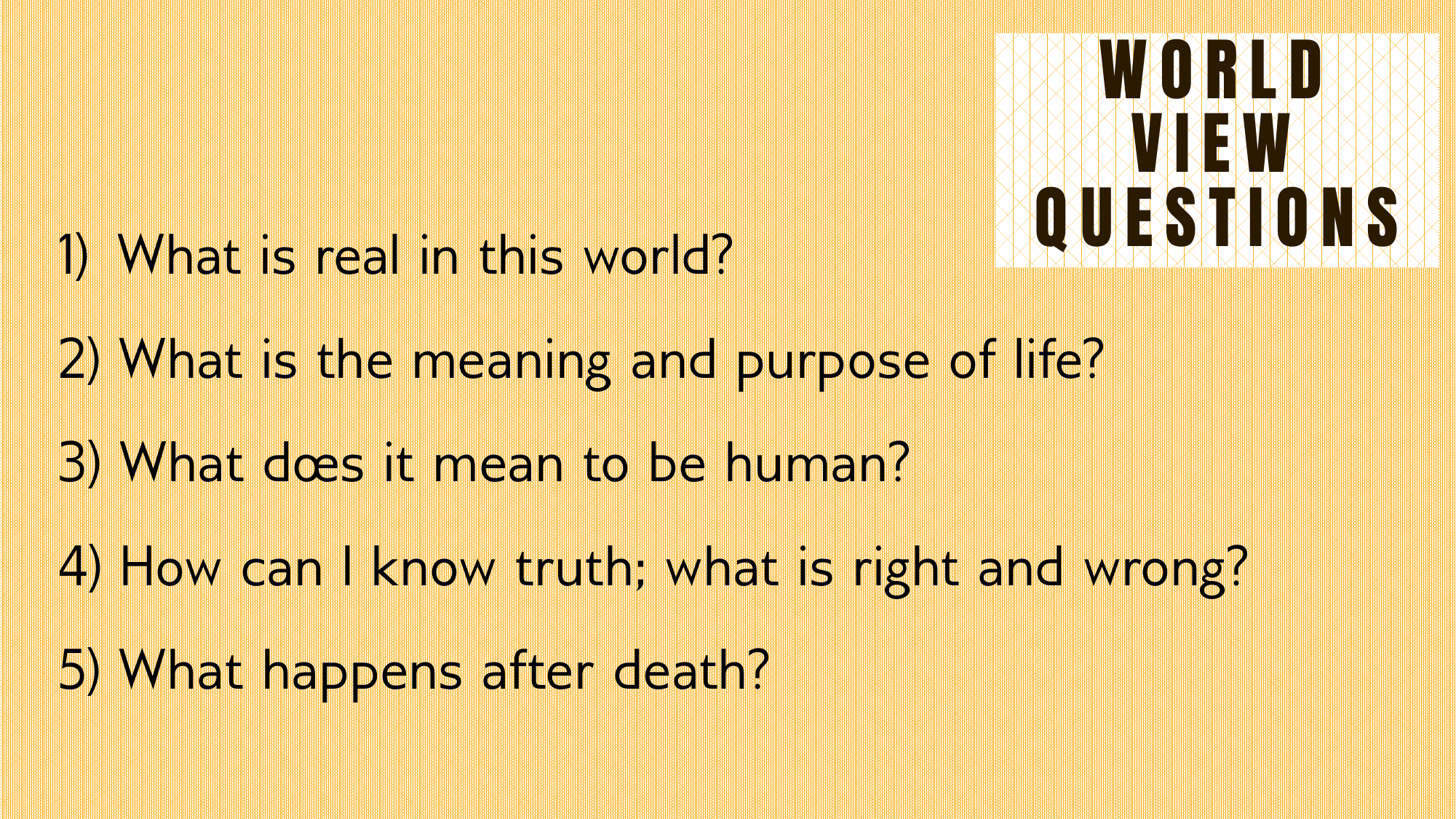

# World view questions
 What is real in this world?
 What is the meaning and purpose of life?
 What does it mean to be human?
 How can I know truth; what is right and wrong?
 What happens after death?